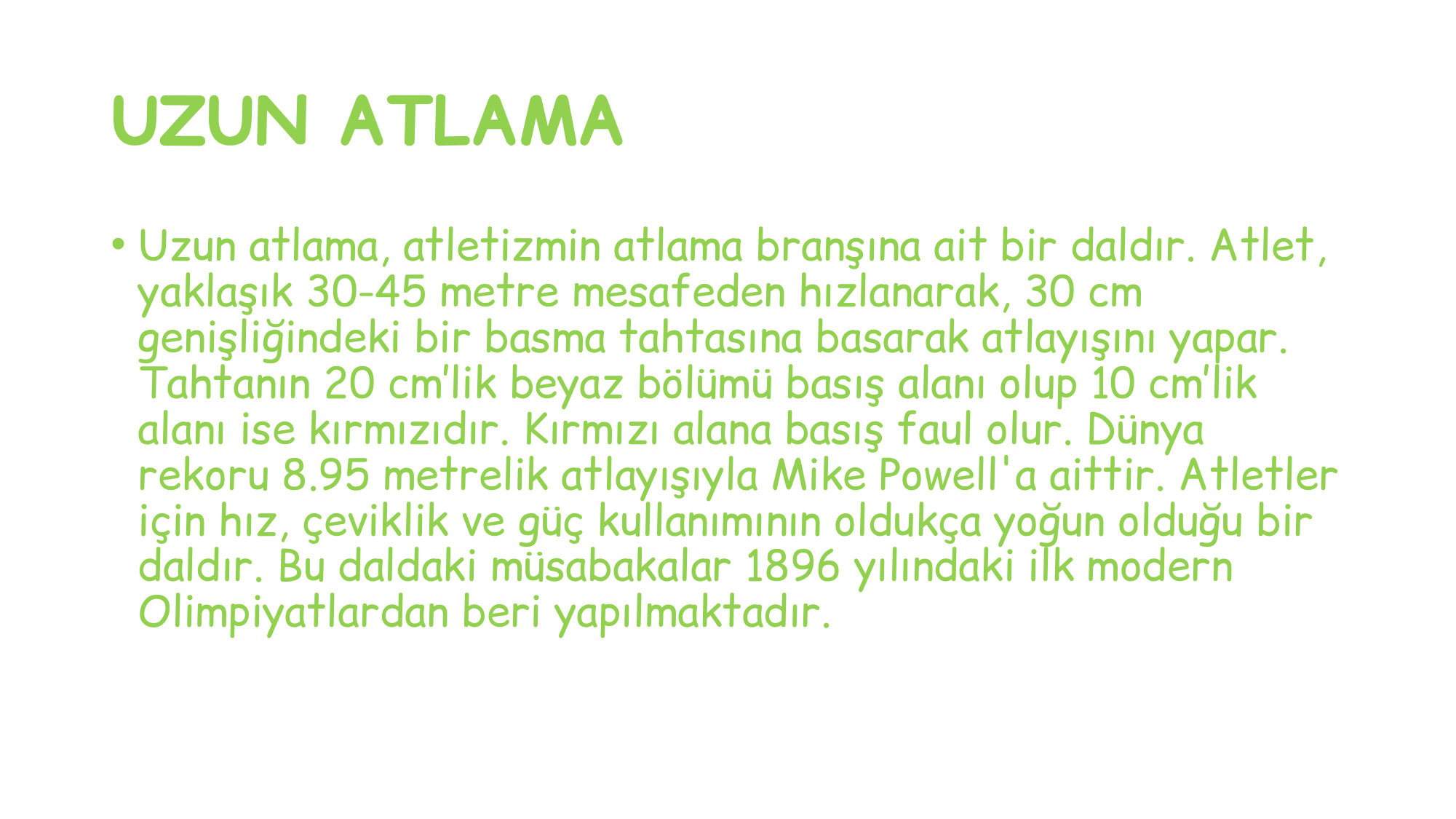

# UZUN ATLAMA
Uzun atlama, atletizmin atlama branşına ait bir daldır. Atlet, yaklaşık 30-45 metre mesafeden hızlanarak, 30 cm genişliğindeki bir basma tahtasına basarak atlayışını yapar. Tahtanın 20 cm’lik beyaz bölümü basış alanı olup 10 cm’lik alanı ise kırmızıdır. Kırmızı alana basış faul olur. Dünya rekoru 8.95 metrelik atlayışıyla Mike Powell'a aittir. Atletler için hız, çeviklik ve güç kullanımının oldukça yoğun olduğu bir daldır. Bu daldaki müsabakalar 1896 yılındaki ilk modern Olimpiyatlardan beri yapılmaktadır.